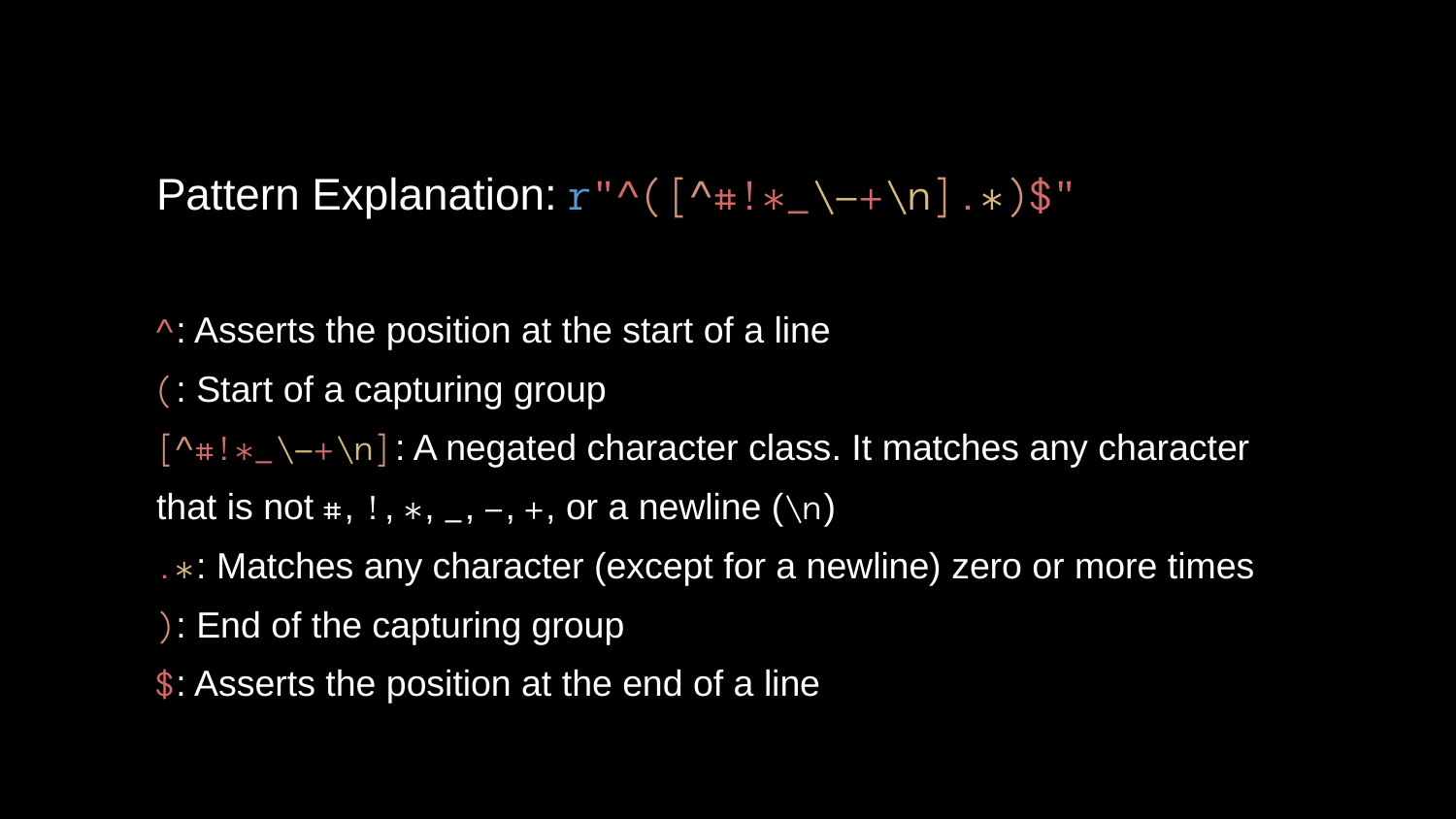

Pattern Explanation: r"^([^#!*_\-+\n].*)$"
^: Asserts the position at the start of a line
(: Start of a capturing group
[^#!*_\-+\n]: A negated character class. It matches any character that is not #, !, *, _, -, +, or a newline (\n)
.*: Matches any character (except for a newline) zero or more times
): End of the capturing group
$: Asserts the position at the end of a line